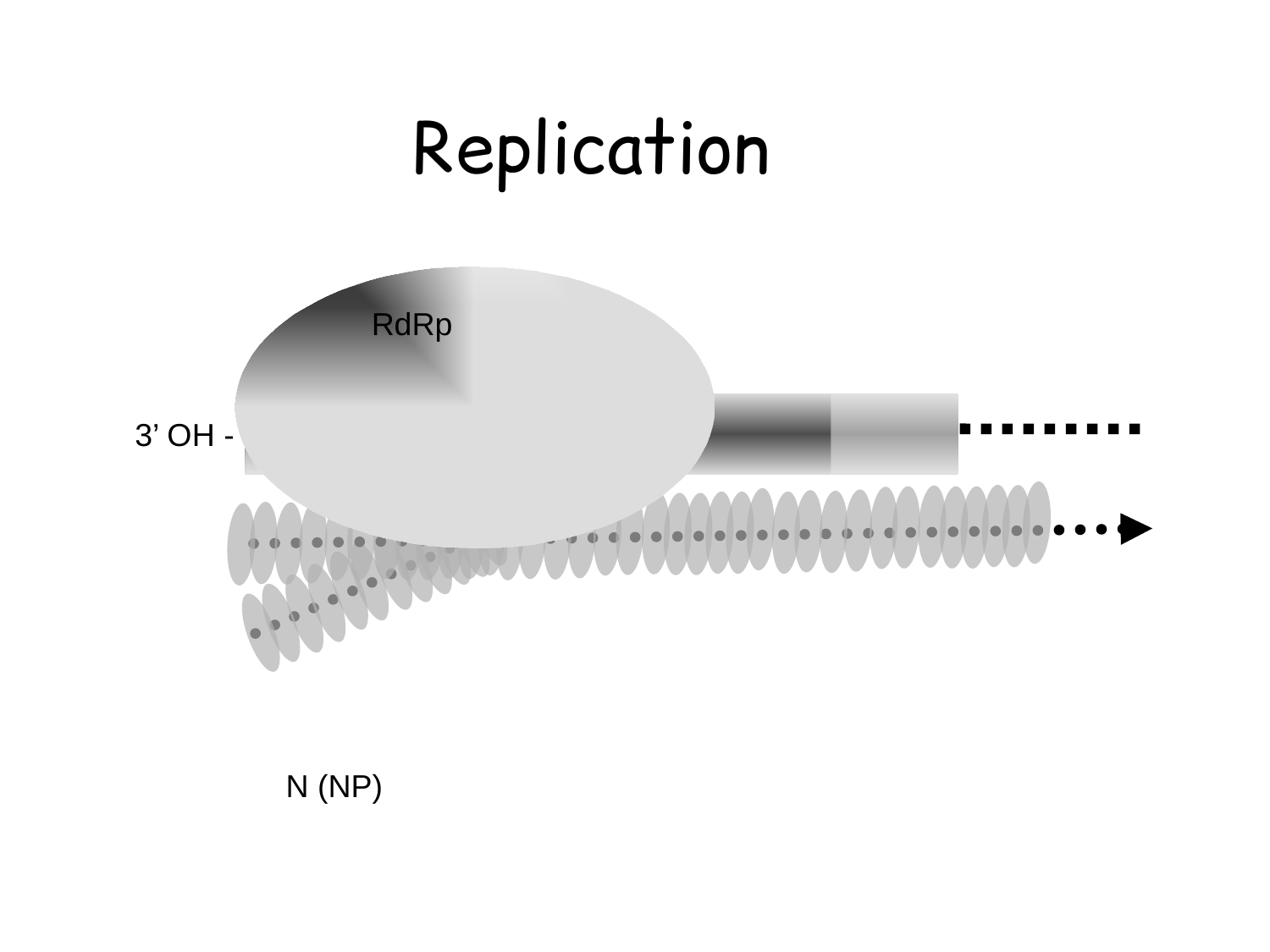

Replication

RdRp
G/Pr
GS

3’ OH -

N (NP)